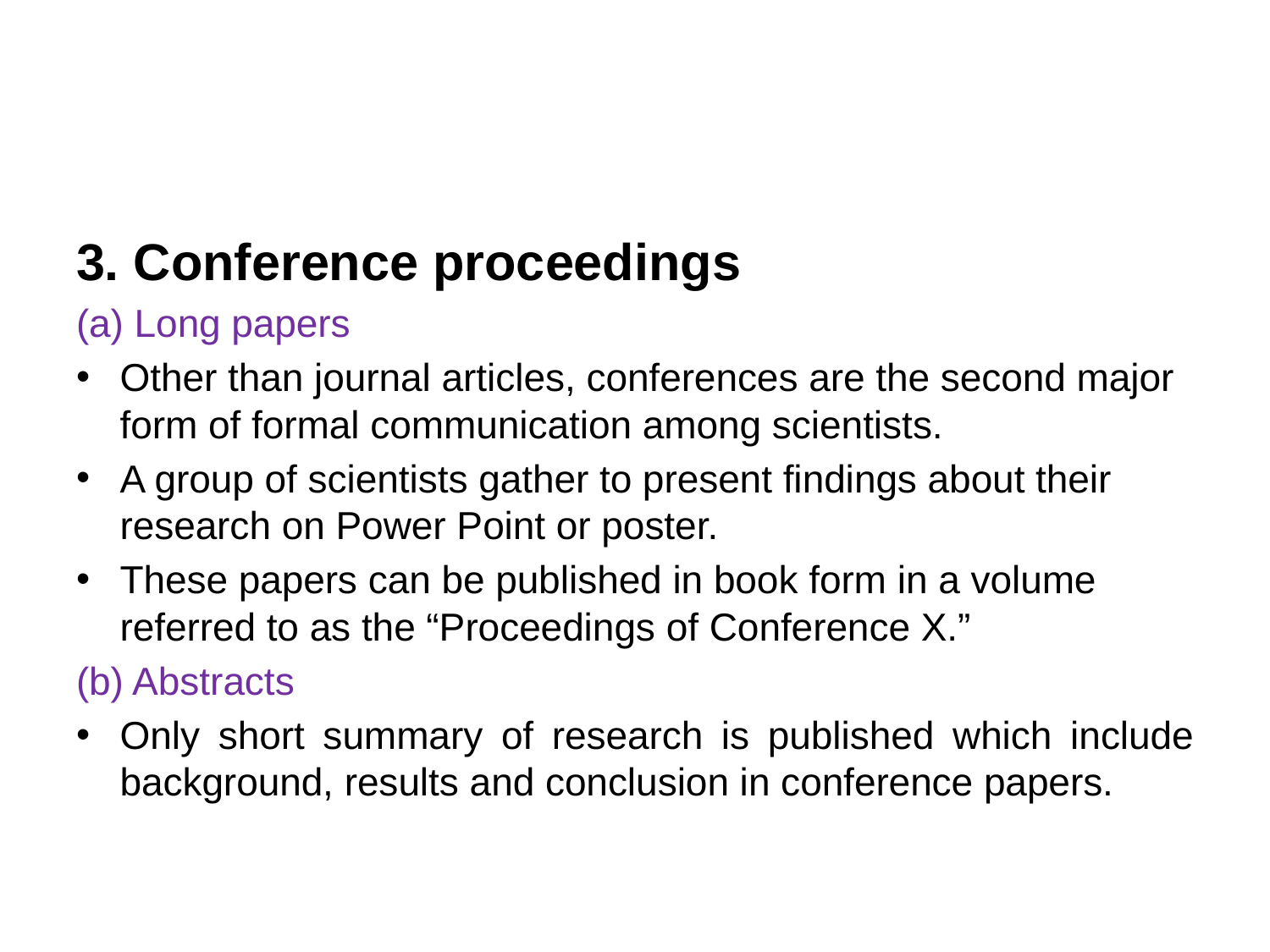

#
3. Conference proceedings
(a) Long papers
Other than journal articles, conferences are the second major form of formal communication among scientists.
A group of scientists gather to present findings about their research on Power Point or poster.
These papers can be published in book form in a volume referred to as the “Proceedings of Conference X.”
(b) Abstracts
Only short summary of research is published which include background, results and conclusion in conference papers.